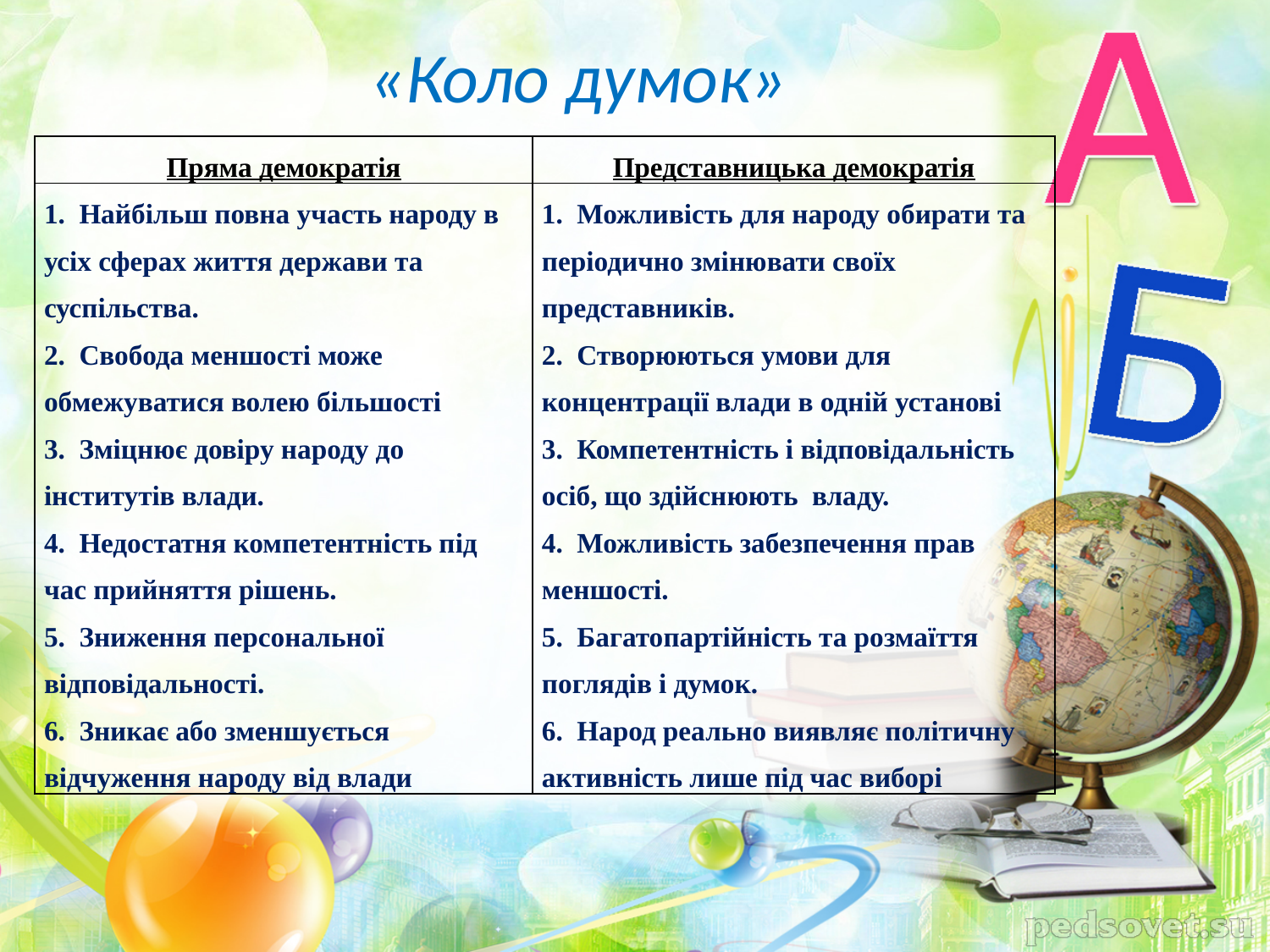

«Коло думок»
| Пряма демократія | Представницька демократія |
| --- | --- |
| 1. Найбільш повна участь народу в усіх сферах життя держави та суспільства. 2. Свобода меншості може обмежуватися волею більшості 3. Зміцнює довіру народу до інститутів влади. 4. Недостатня компетентність під час прийняття рішень. 5. Зниження персональної відповідальності. 6. Зникає або зменшується відчуження народу від влади | 1. Можливість для народу обирати та періодично змінювати своїх представників. 2. Створюються умови для концентрації влади в одній установі 3. Компетентність і відповідальність осіб, що здійснюють владу. 4. Можливість забезпечення прав меншості. 5. Багатопартійність та розмаїття поглядів і думок. 6. Народ реально виявляє політичну активність лише під час виборі |